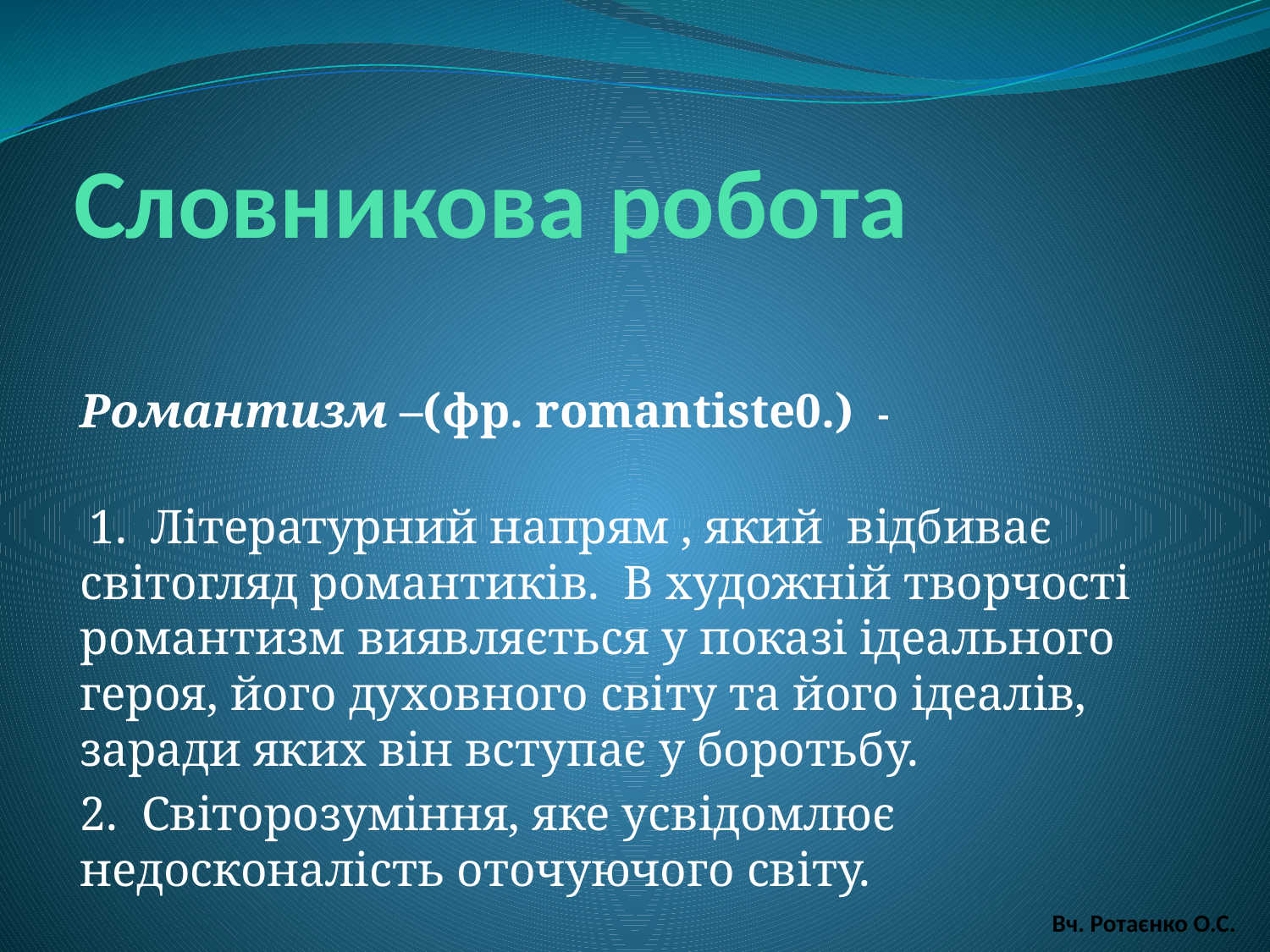

# Словникова робота
Романтизм –(фр. romantiste0.)  -

 1.  Літературний напрям , який  відбиває світогляд романтиків.  В художній творчості романтизм виявляється у показі ідеального героя, його духовного світу та його ідеалів, заради яких він вступає у боротьбу.
2.  Світорозуміння, яке усвідомлює недосконалість оточуючого світу.

    Вч. Ротаєнко О.С.